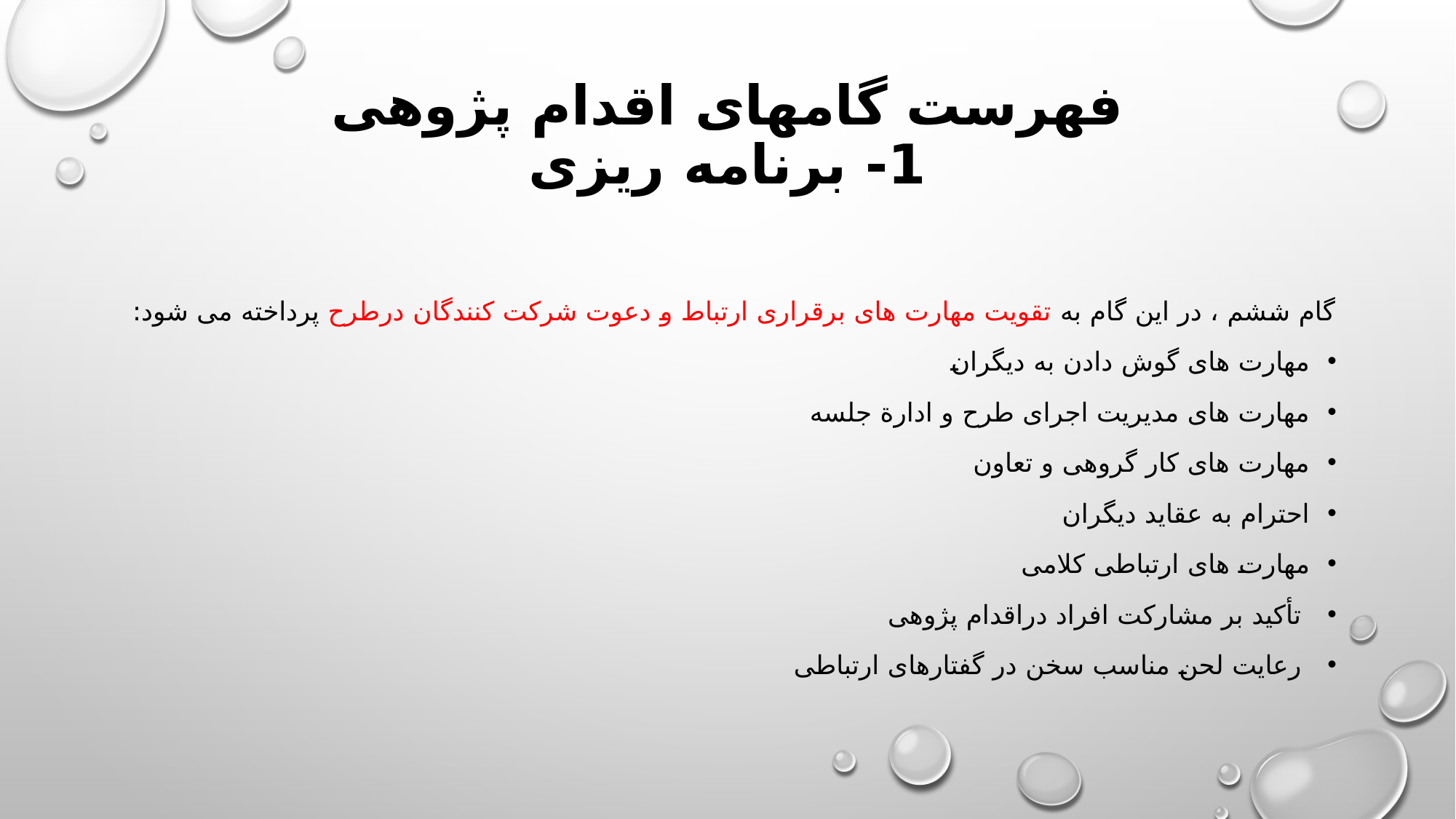

# فهرست گامهای اقدام پژوهی 1- برنامه ریزی
گام ششم ، در این گام به تقویت مهارت های برقراری ارتباط و دعوت شرکت کنندگان درطرح پرداخته می شود:
مهارت های گوش دادن به دیگران
مهارت های مدیریت اجرای طرح و ادارة جلسه
مهارت های کار گروهی و تعاون
احترام به عقاید دیگران
مهارت های ارتباطی کلامی
 تأکید بر مشارکت افراد دراقدام پژوهی
 رعایت لحن مناسب سخن در گفتارهای ارتباطی